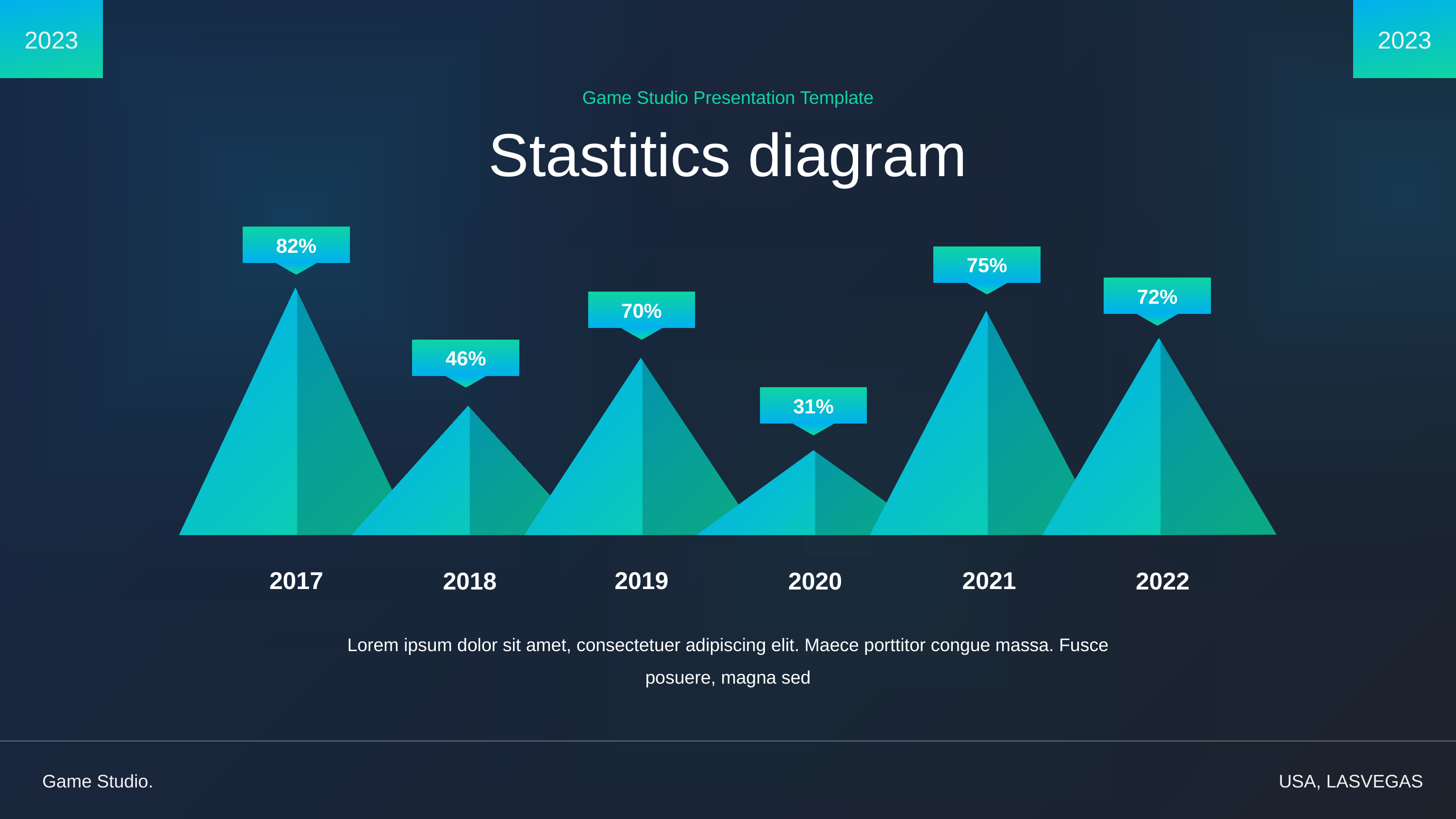

2023
2023
Game Studio Presentation Template
Stastitics diagram
82%

75%

72%

70%

46%

31%

2017
2019
2021
2018
2020
2022
Lorem ipsum dolor sit amet, consectetuer adipiscing elit. Maece porttitor congue massa. Fusce posuere, magna sed
Game Studio.
USA, LASVEGAS